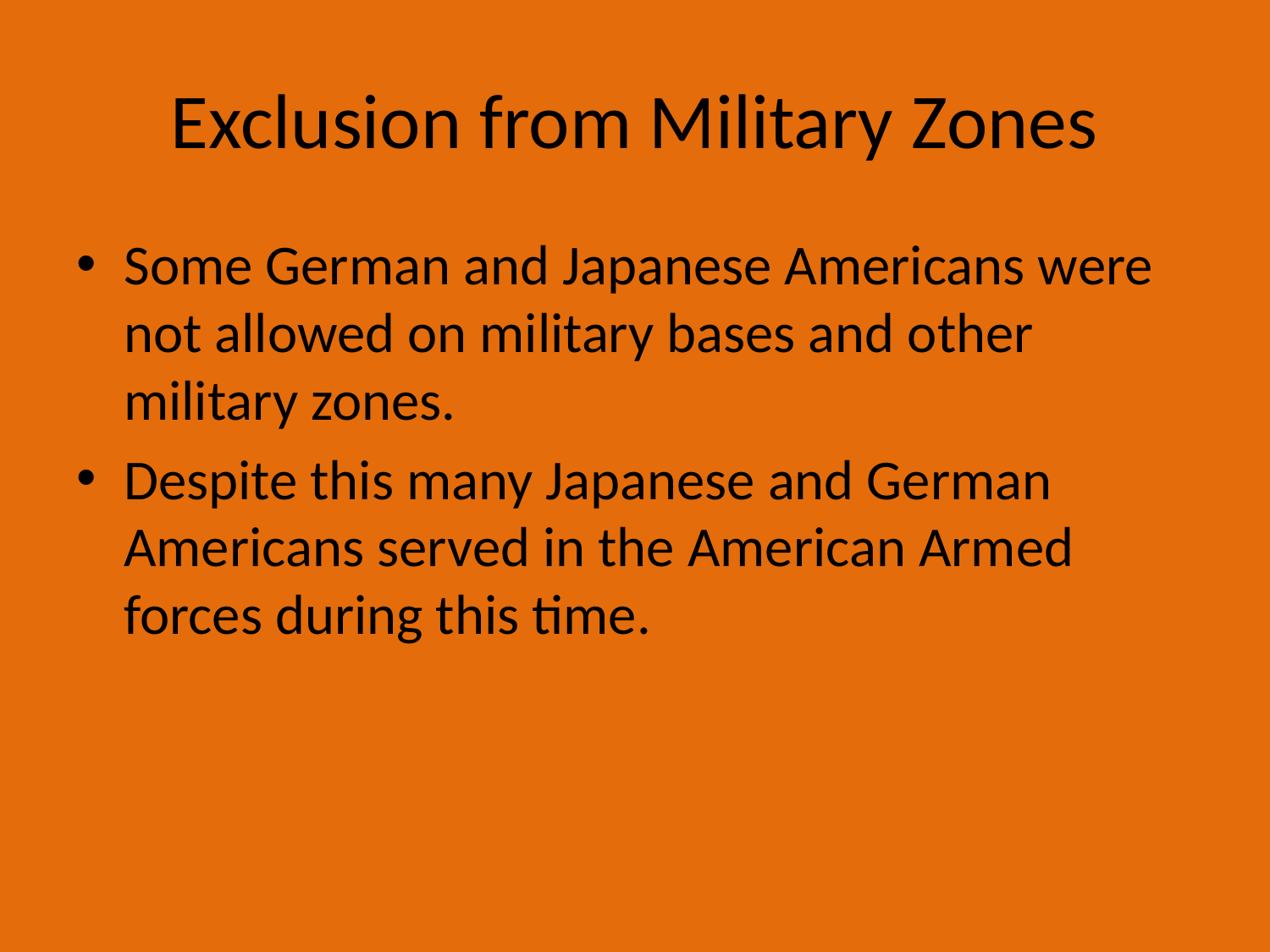

# Exclusion from Military Zones
Some German and Japanese Americans were not allowed on military bases and other military zones.
Despite this many Japanese and German Americans served in the American Armed forces during this time.